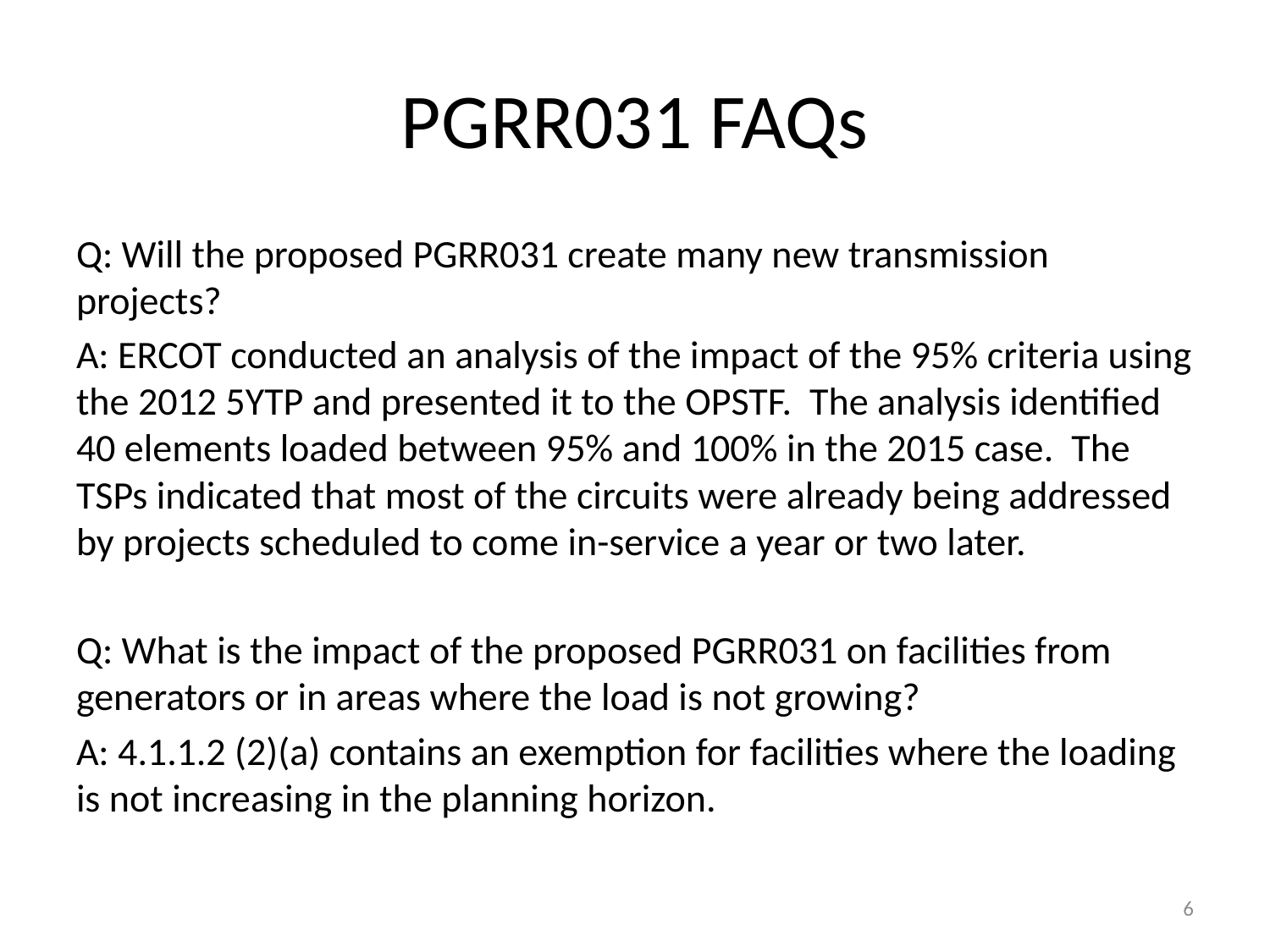

# PGRR031 FAQs
Q: Will the proposed PGRR031 create many new transmission projects?
A: ERCOT conducted an analysis of the impact of the 95% criteria using the 2012 5YTP and presented it to the OPSTF.  The analysis identified 40 elements loaded between 95% and 100% in the 2015 case.  The TSPs indicated that most of the circuits were already being addressed by projects scheduled to come in-service a year or two later.

Q: What is the impact of the proposed PGRR031 on facilities from generators or in areas where the load is not growing?
A: 4.1.1.2 (2)(a) contains an exemption for facilities where the loading is not increasing in the planning horizon.

6